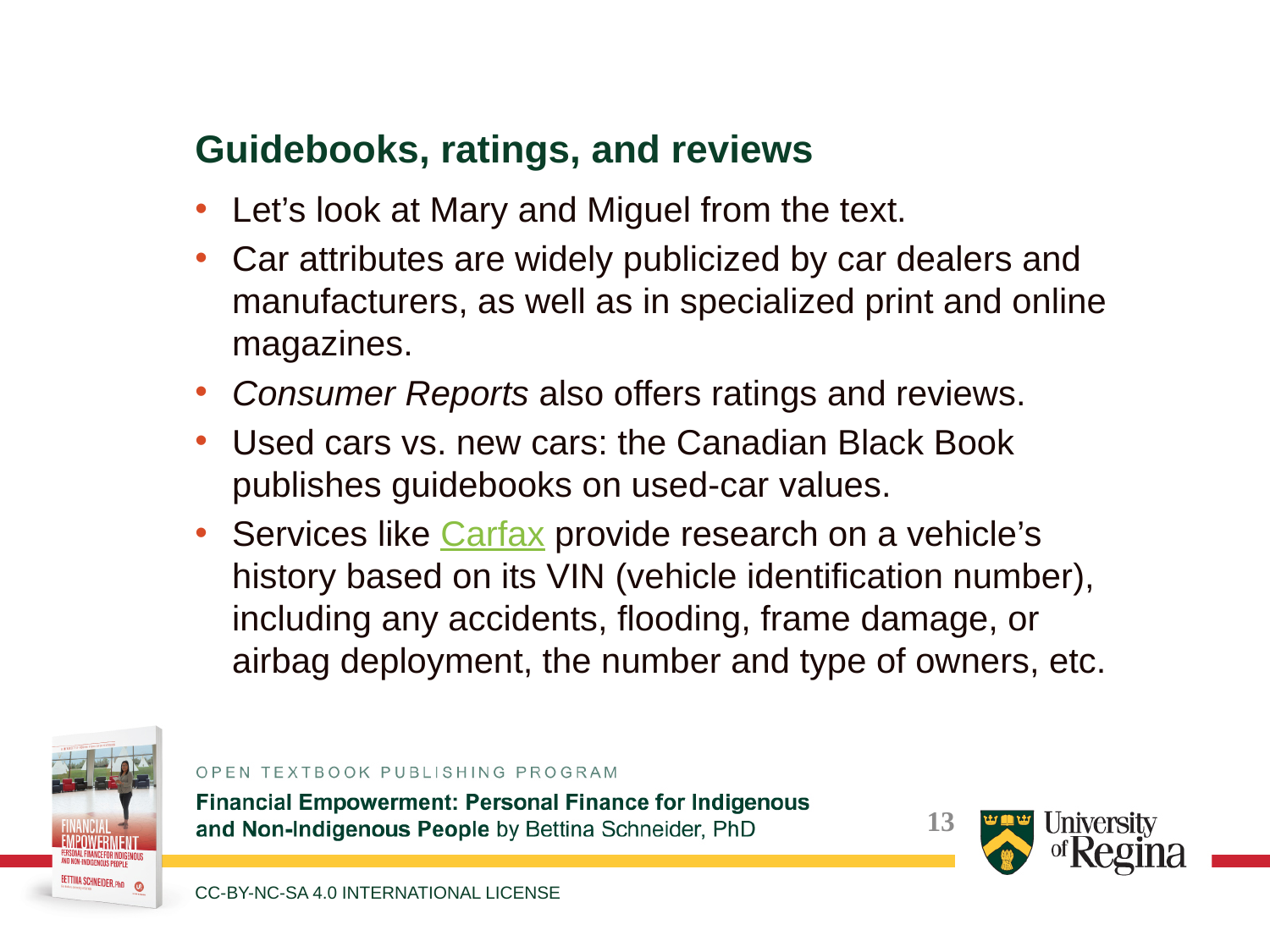

Guidebooks, ratings, and reviews
Let’s look at Mary and Miguel from the text.
Car attributes are widely publicized by car dealers and manufacturers, as well as in specialized print and online magazines.
Consumer Reports also offers ratings and reviews.
Used cars vs. new cars: the Canadian Black Book publishes guidebooks on used-car values.
Services like Carfax provide research on a vehicle’s history based on its VIN (vehicle identification number), including any accidents, flooding, frame damage, or airbag deployment, the number and type of owners, etc.
CC-BY-NC-SA 4.0 INTERNATIONAL LICENSE